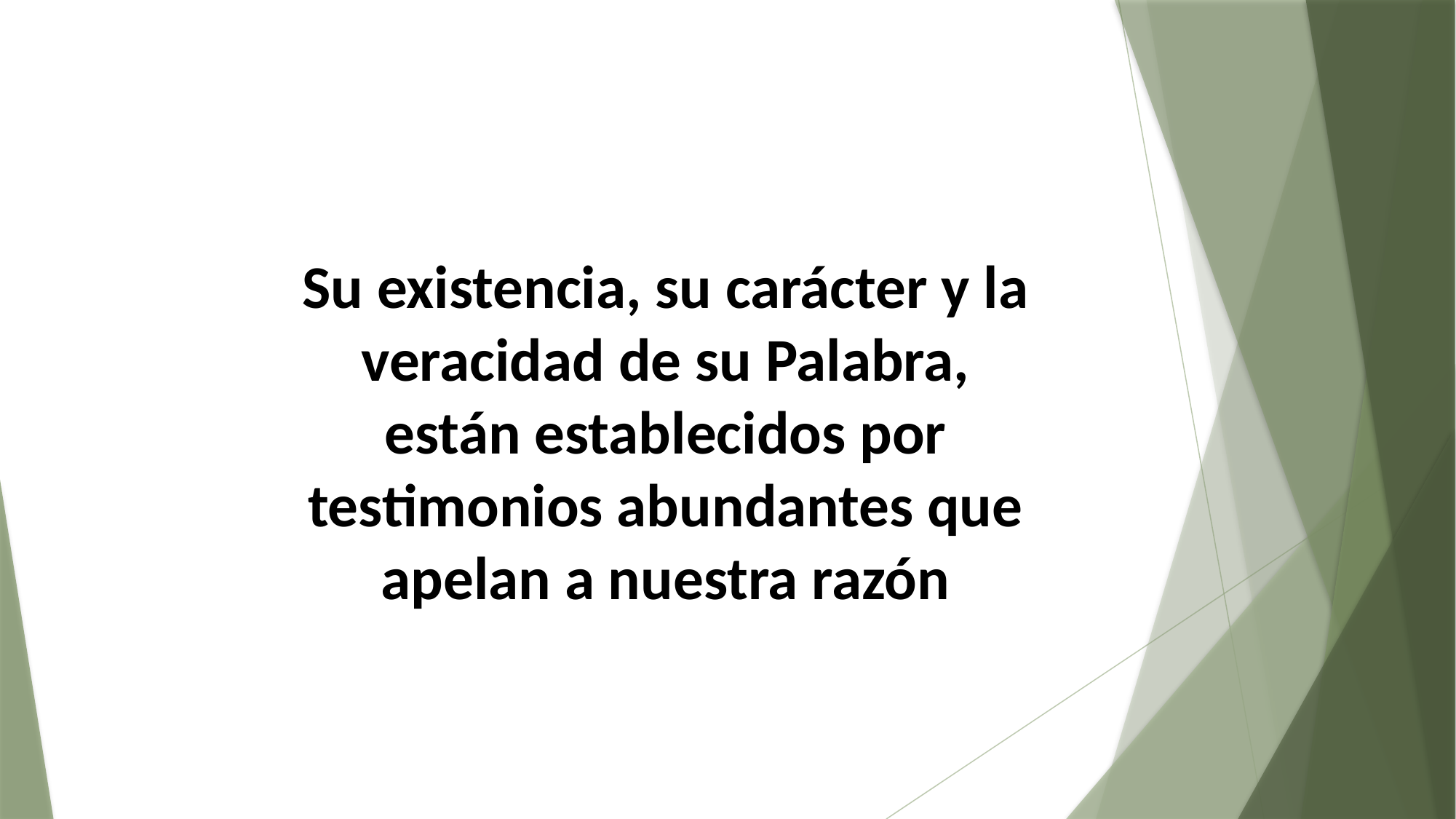

Su existencia, su carácter y la veracidad de su Palabra, están establecidos por testimonios abundantes que apelan a nuestra razón